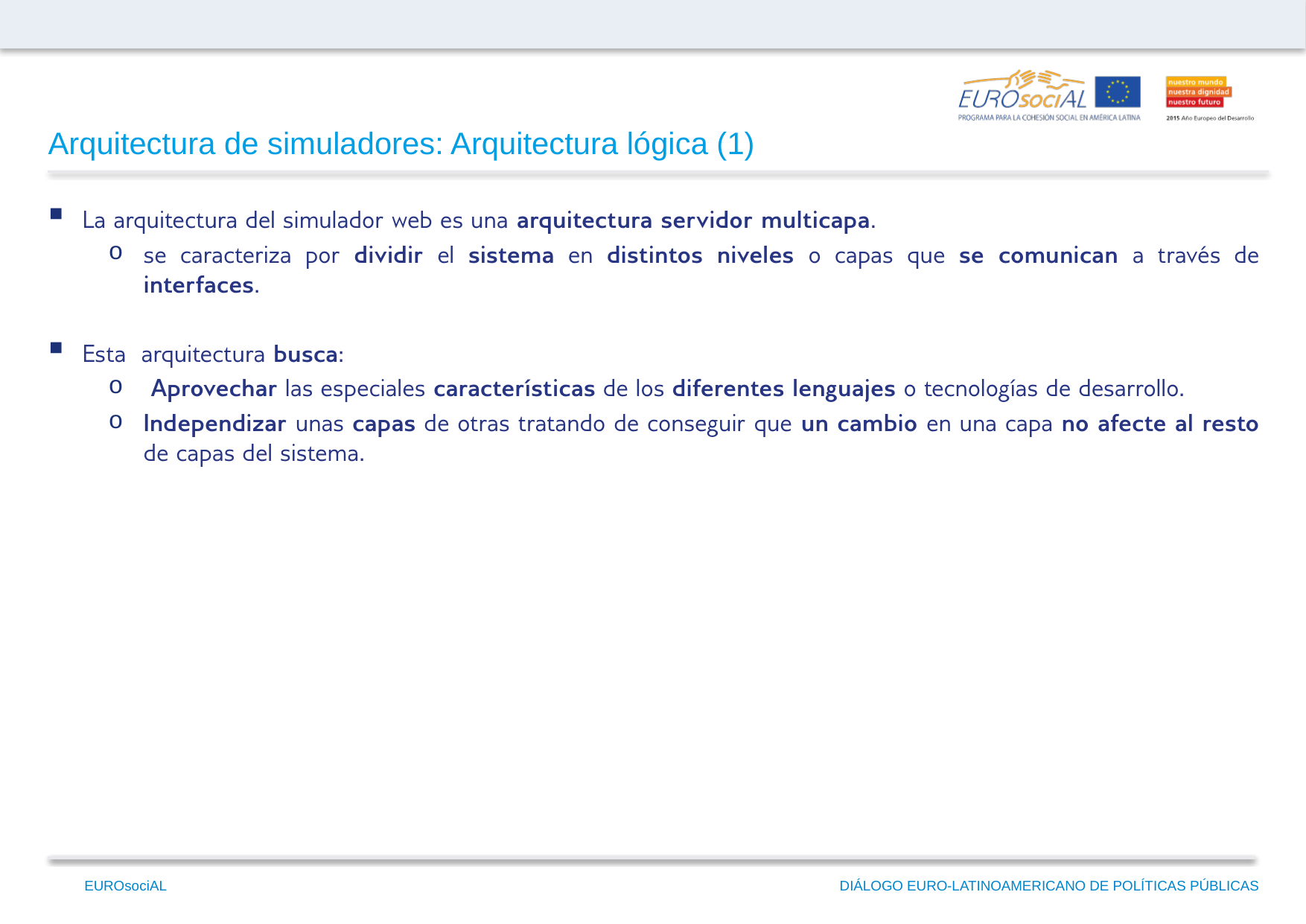

Arquitectura de simuladores: Arquitectura lógica (1)
La arquitectura del simulador web es una arquitectura servidor multicapa.
se caracteriza por dividir el sistema en distintos niveles o capas que se comunican a través de interfaces.

Esta  arquitectura busca:
 Aprovechar las especiales características de los diferentes lenguajes o tecnologías de desarrollo.
Independizar unas capas de otras tratando de conseguir que un cambio en una capa no afecte al resto de capas del sistema.